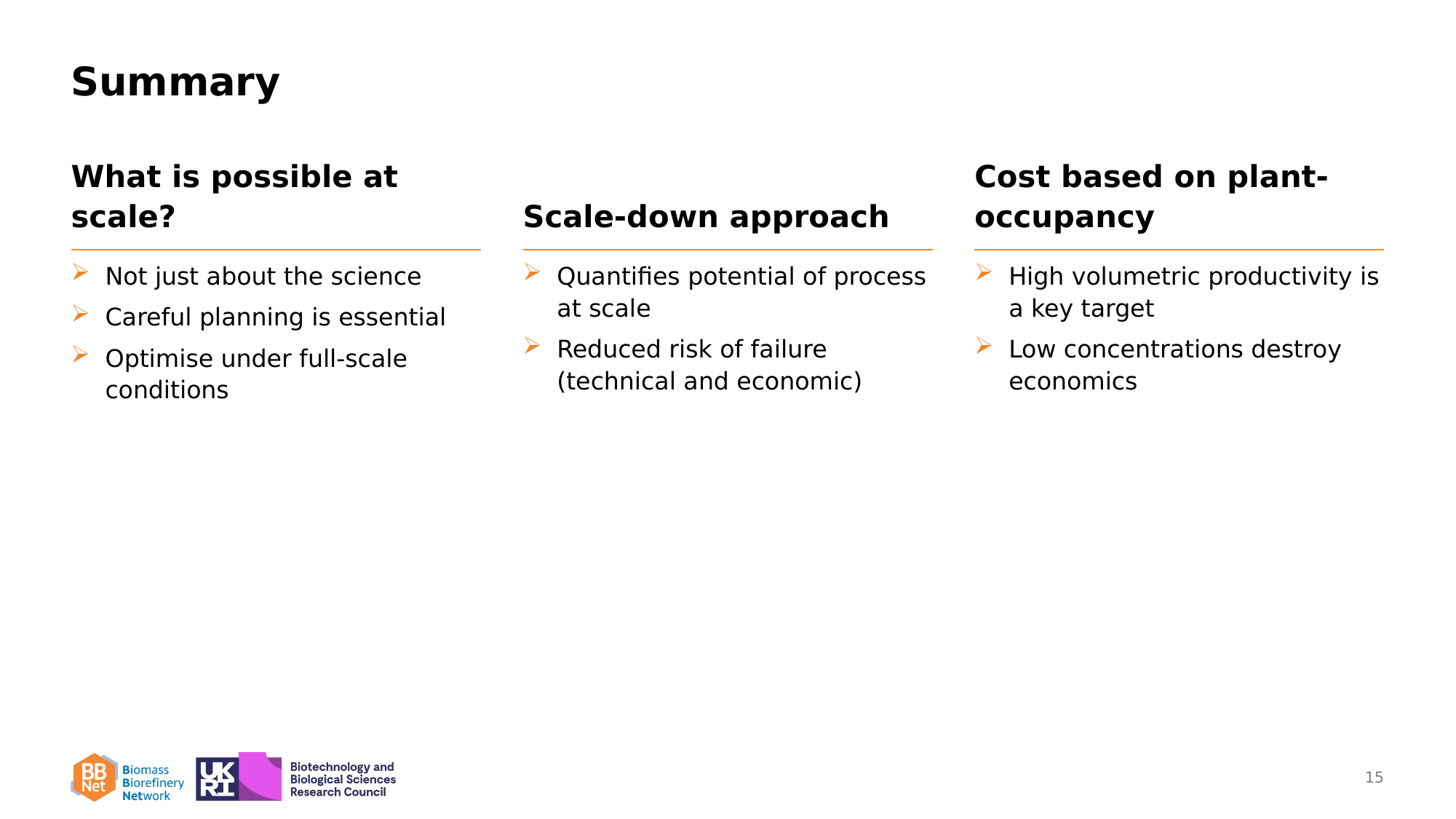

# Summary
What is possible at scale?
Scale-down approach
Cost based on plant-occupancy
Not just about the science
Careful planning is essential
Optimise under full-scale conditions
Quantifies potential of process at scale
Reduced risk of failure (technical and economic)
High volumetric productivity is a key target
Low concentrations destroy economics
15